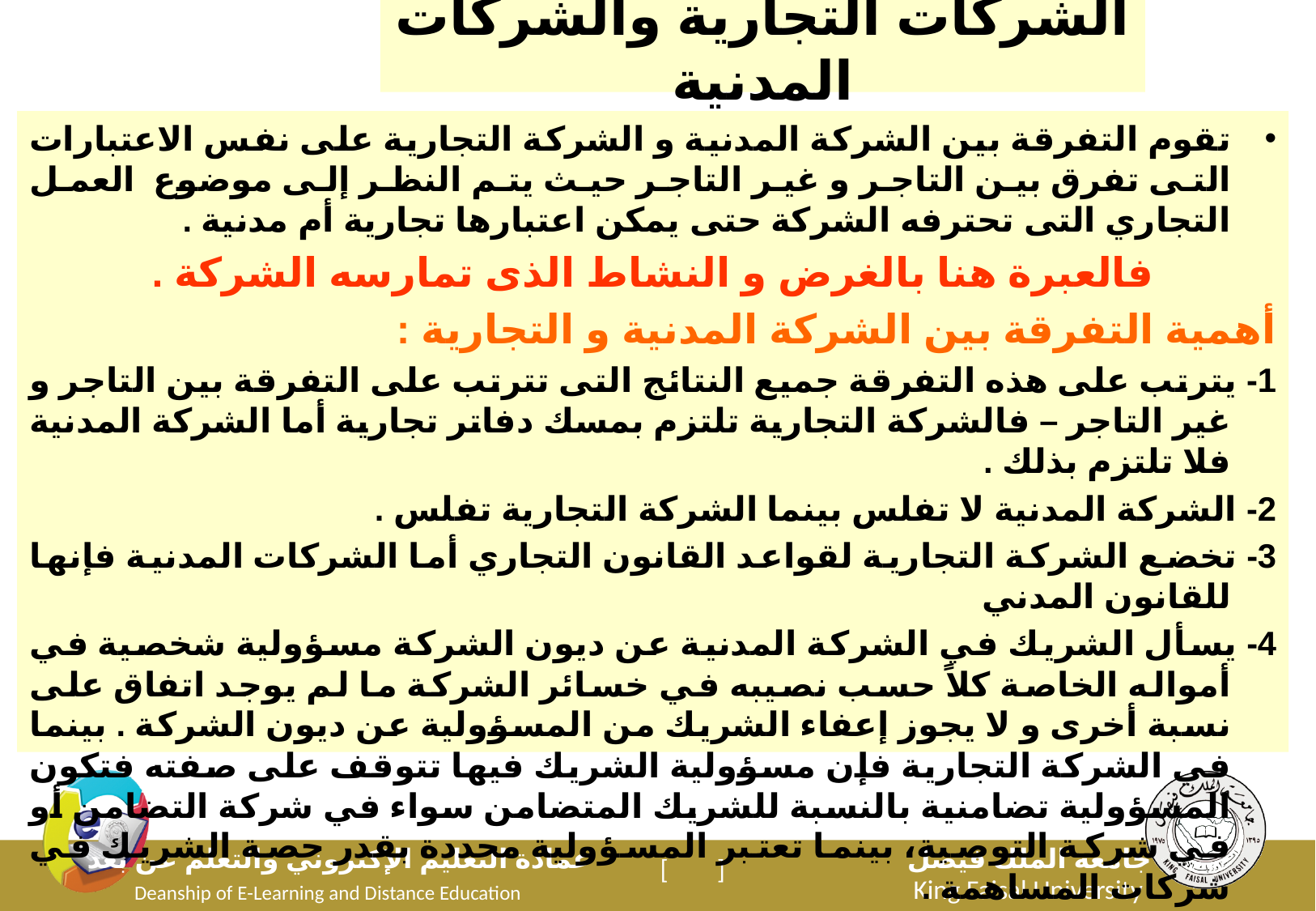

الشركات التجارية والشركات المدنية
تقوم التفرقة بين الشركة المدنية و الشركة التجارية على نفس الاعتبارات التى تفرق بين التاجر و غير التاجر حيث يتم النظر إلى موضوع  العمل التجاري التى تحترفه الشركة حتى يمكن اعتبارها تجارية أم مدنية .
فالعبرة هنا بالغرض و النشاط الذى تمارسه الشركة .
أهمية التفرقة بين الشركة المدنية و التجارية :
1- يترتب على هذه التفرقة جميع النتائج التى تترتب على التفرقة بين التاجر و غير التاجر – فالشركة التجارية تلتزم بمسك دفاتر تجارية أما الشركة المدنية فلا تلتزم بذلك .
2- الشركة المدنية لا تفلس بينما الشركة التجارية تفلس .
3- تخضع الشركة التجارية لقواعد القانون التجاري أما الشركات المدنية فإنها للقانون المدني
4- يسأل الشريك في الشركة المدنية عن ديون الشركة مسؤولية شخصية في أمواله الخاصة كلاً حسب نصيبه في خسائر الشركة ما لم يوجد اتفاق على نسبة أخرى و لا يجوز إعفاء الشريك من المسؤولية عن ديون الشركة . بينما في الشركة التجارية فإن مسؤولية الشريك فيها تتوقف على صفته فتكون المسؤولية تضامنية بالنسبة للشريك المتضامن سواء في شركة التضامن أو في شركة التوصية، بينما تعتبر المسؤولية محددة بقدر حصة الشريك في شركات المساهمة .